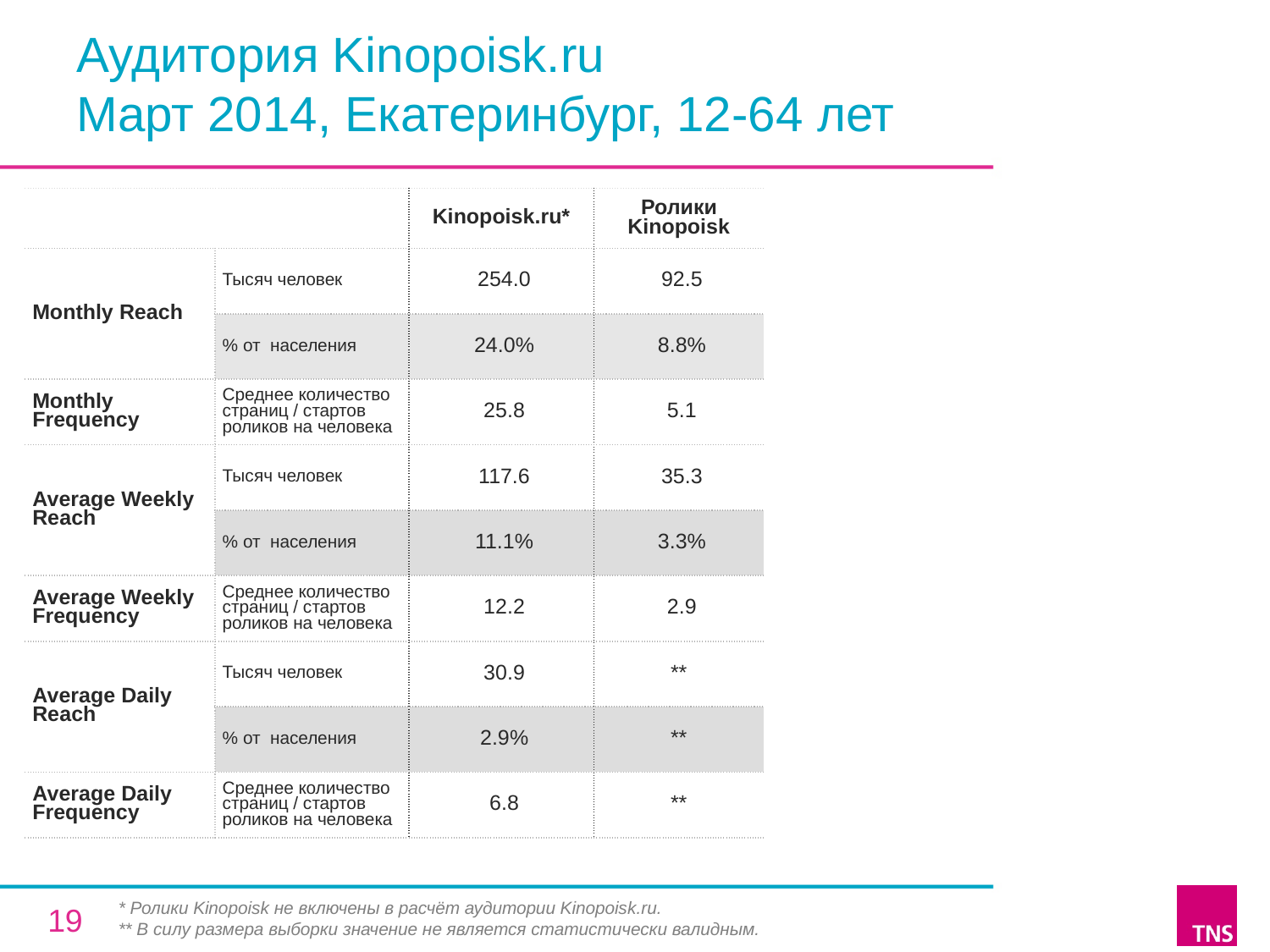

# Аудитория Kinopoisk.ru Март 2014, Екатеринбург, 12-64 лет
|  |  | Kinopoisk.ru\* | Ролики Kinopoisk |
| --- | --- | --- | --- |
| Monthly Reach | Тысяч человек | 254.0 | 92.5 |
|  | % от населения | 24.0% | 8.8% |
| Monthly Frequency | Среднее количество страниц / стартов роликов на человека | 25.8 | 5.1 |
| Average Weekly Reach | Тысяч человек | 117.6 | 35.3 |
|  | % от населения | 11.1% | 3.3% |
| Average Weekly Frequency | Среднее количество страниц / стартов роликов на человека | 12.2 | 2.9 |
| Average Daily Reach | Тысяч человек | 30.9 | \*\* |
|  | % от населения | 2.9% | \*\* |
| Average Daily Frequency | Среднее количество страниц / стартов роликов на человека | 6.8 | \*\* |
* Ролики Kinopoisk не включены в расчёт аудитории Kinopoisk.ru.
** В силу размера выборки значение не является статистически валидным.
19